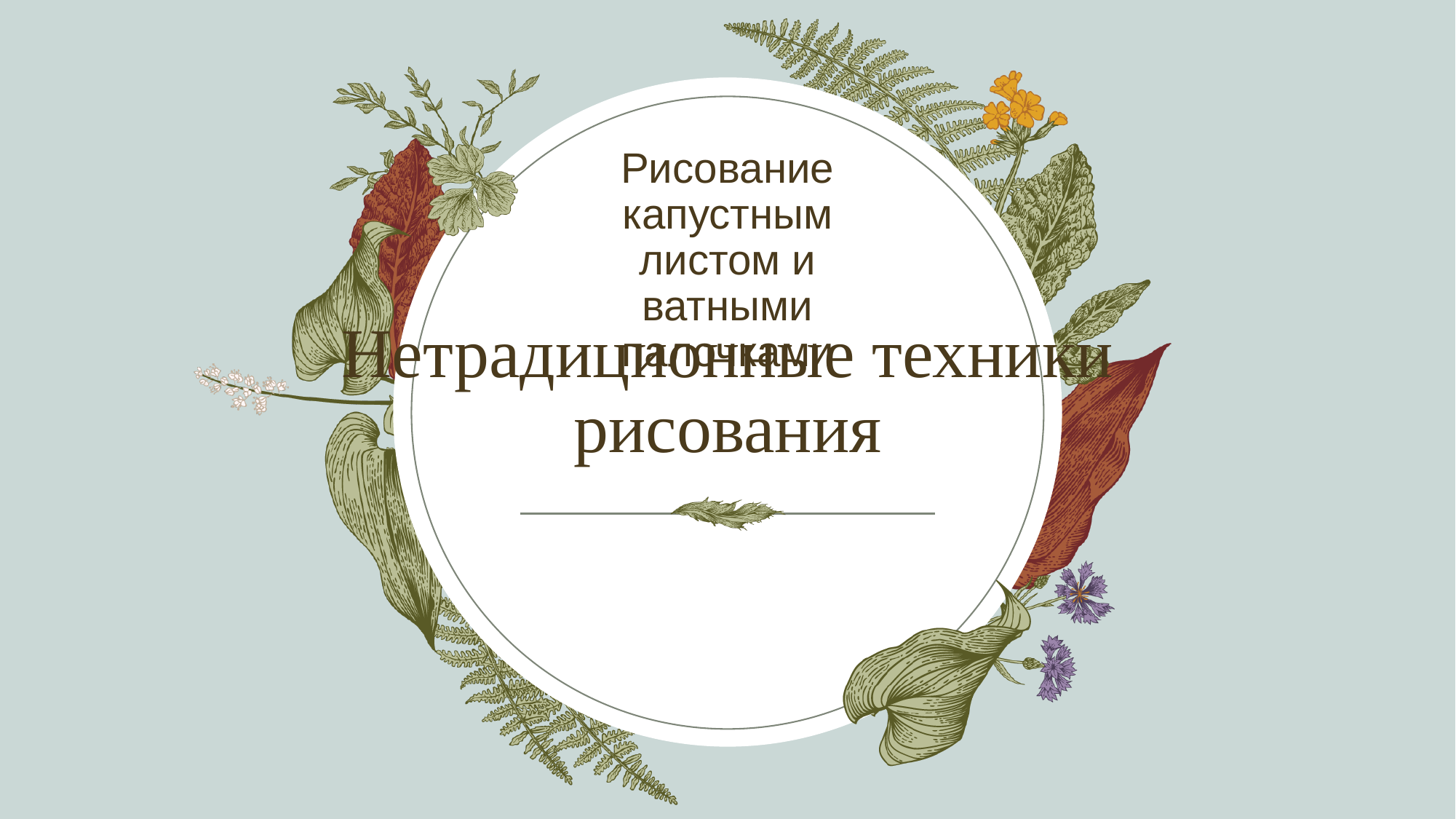

Рисование капустным листом и ватными палочками
# Нетрадиционные техники рисования